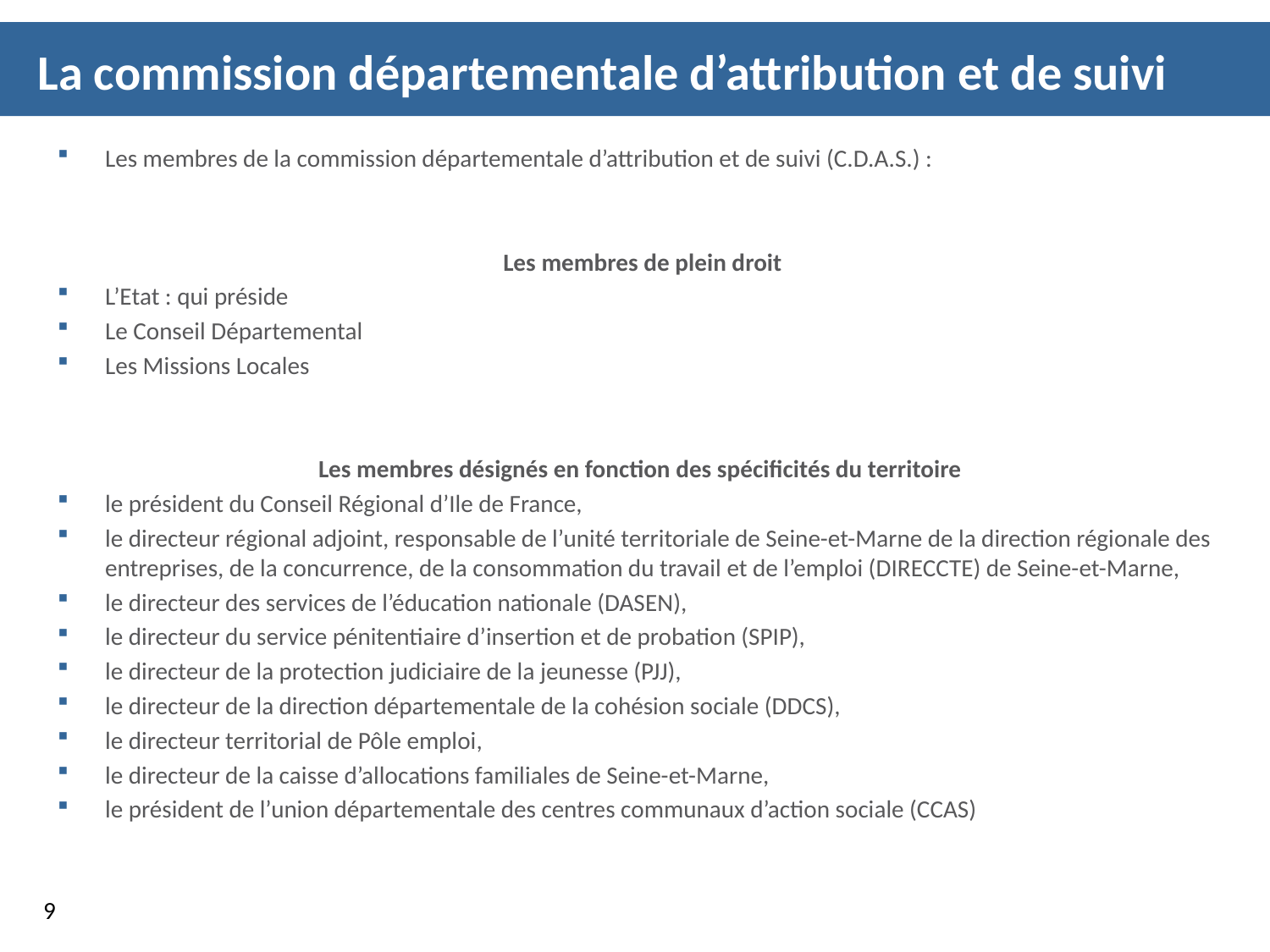

La commission départementale d’attribution et de suivi

Les membres de la commission départementale d’attribution et de suivi (C.D.A.S.) :

 Les membres de plein droit
L’Etat : qui préside
Le Conseil Départemental
Les Missions Locales

Les membres désignés en fonction des spécificités du territoire
le président du Conseil Régional d’Ile de France,
le directeur régional adjoint, responsable de l’unité territoriale de Seine-et-Marne de la direction régionale des entreprises, de la concurrence, de la consommation du travail et de l’emploi (DIRECCTE) de Seine-et-Marne,
le directeur des services de l’éducation nationale (DASEN),
le directeur du service pénitentiaire d’insertion et de probation (SPIP),
le directeur de la protection judiciaire de la jeunesse (PJJ),
le directeur de la direction départementale de la cohésion sociale (DDCS),
le directeur territorial de Pôle emploi,
le directeur de la caisse d’allocations familiales de Seine-et-Marne,
le président de l’union départementale des centres communaux d’action sociale (CCAS)

9